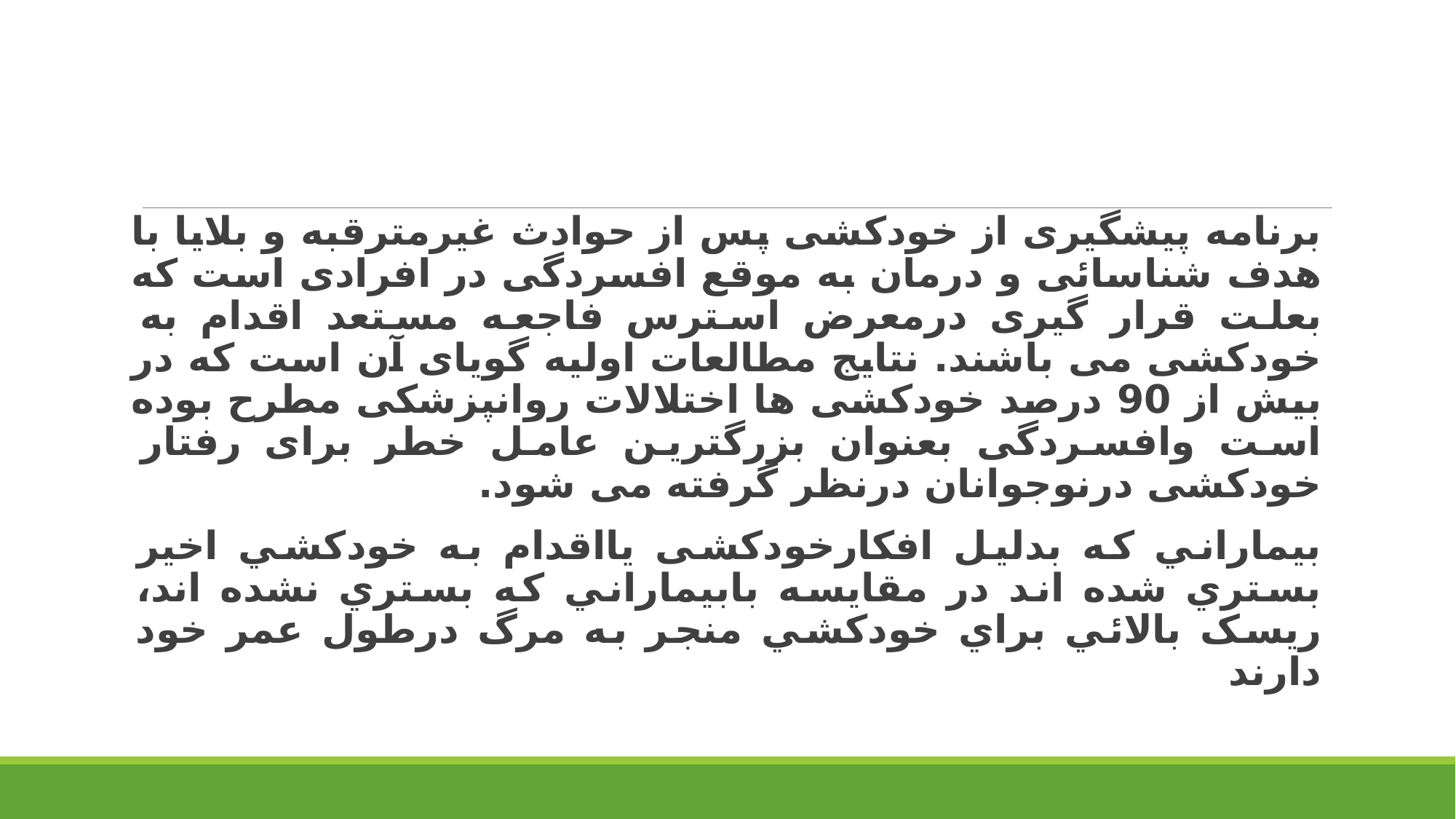

برنامه پيشگيری از خودکشی پس از حوادث غيرمترقبه و بلايا با هدف شناسائی و درمان به موقع افسردگی در افرادی است که بعلت قرار گيری درمعرض استرس فاجعه مستعد اقدام به خودکشی می باشند. نتايج مطالعات اوليه گويای آن است که در بيش از 90 درصد خودکشی ها اختلالات روانپزشکی مطرح بوده است وافسردگی بعنوان بزرگترين عامل خطر برای رفتار خودکشی درنوجوانان درنظر گرفته می شود.
بيماراني که بدليل افکارخودکشی يااقدام به خودکشي اخير بستري شده اند در مقايسه بابيماراني که بستري نشده اند، ريسک بالائي براي خودکشي منجر به مرگ درطول عمر خود دارند